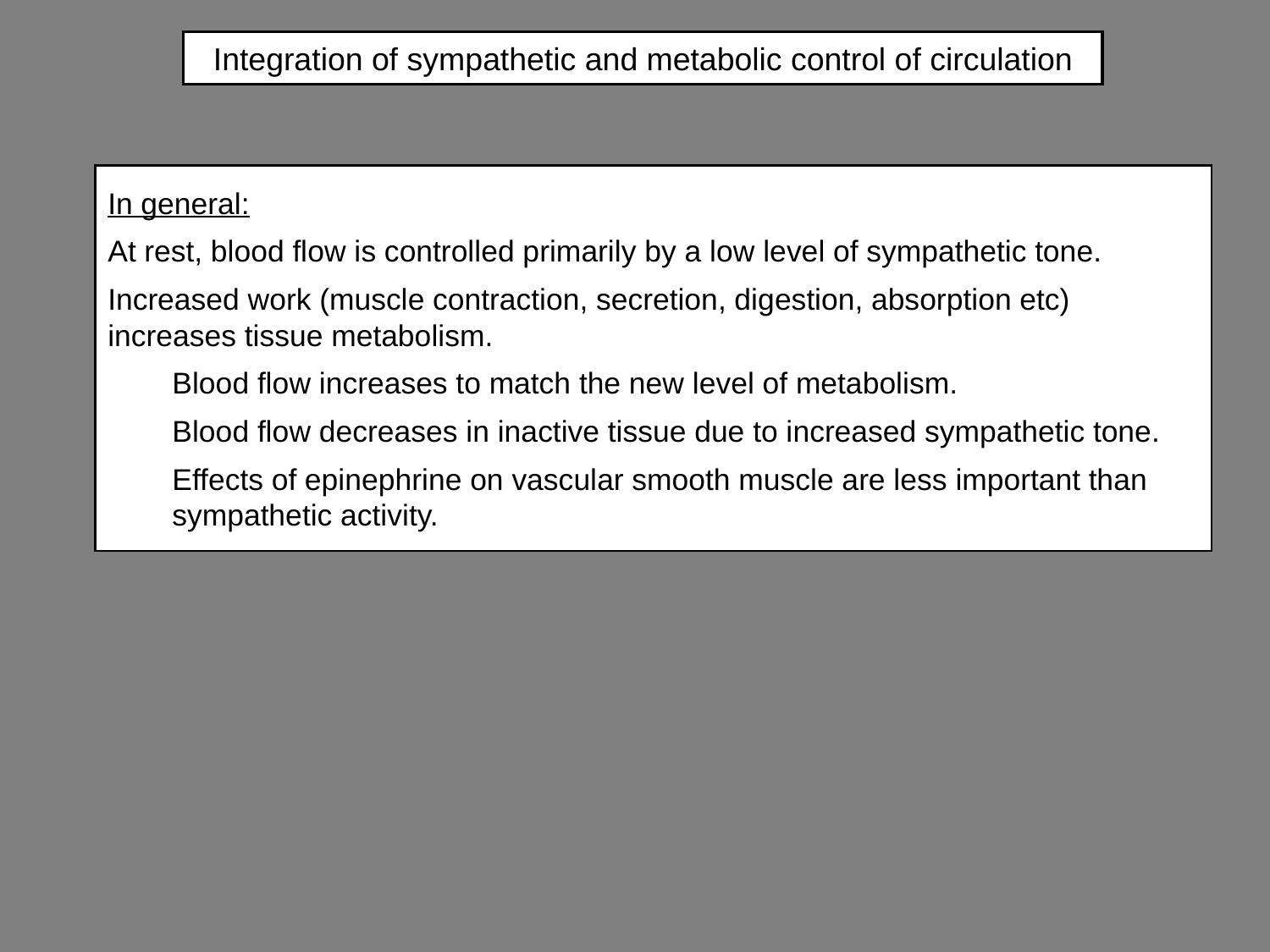

# Integration of sympathetic and metabolic control of circulation
In general:
At rest, blood flow is controlled primarily by a low level of sympathetic tone.
Increased work (muscle contraction, secretion, digestion, absorption etc) increases tissue metabolism.
Blood flow increases to match the new level of metabolism.
Blood flow decreases in inactive tissue due to increased sympathetic tone.
Effects of epinephrine on vascular smooth muscle are less important than sympathetic activity.